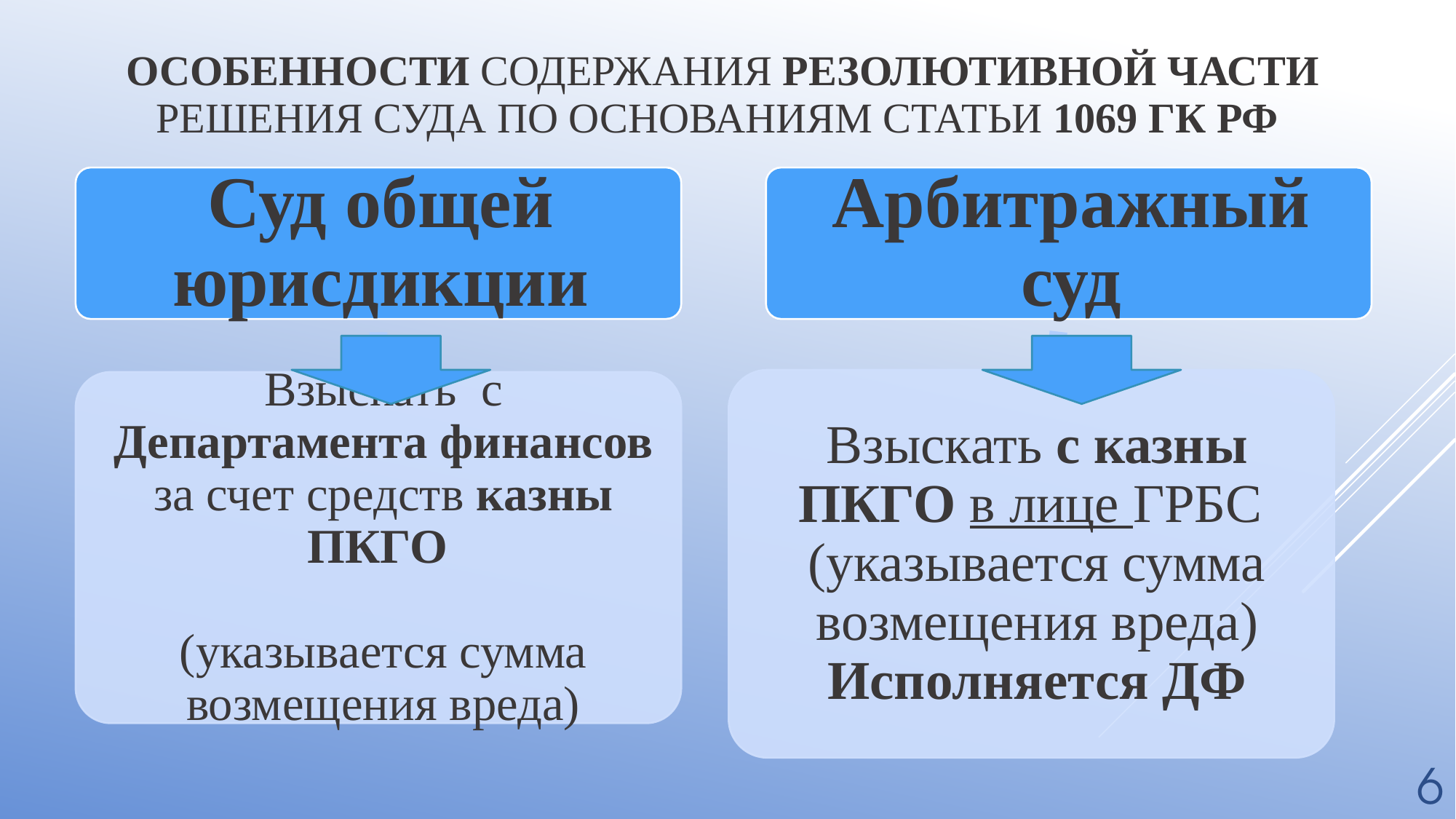

# Особенности содержания резолютивной части решения суда по основаниям статьи 1069 гк рф
Суд общей юрисдикции
Взыскать  с Департамента финансов за счет средств казны ПКГО

(указывается сумма возмещения вреда)
Арбитражный суд
Взыскать с казны ПКГО в лице ГРБС
(указывается сумма возмещения вреда)
Исполняется ДФ

6